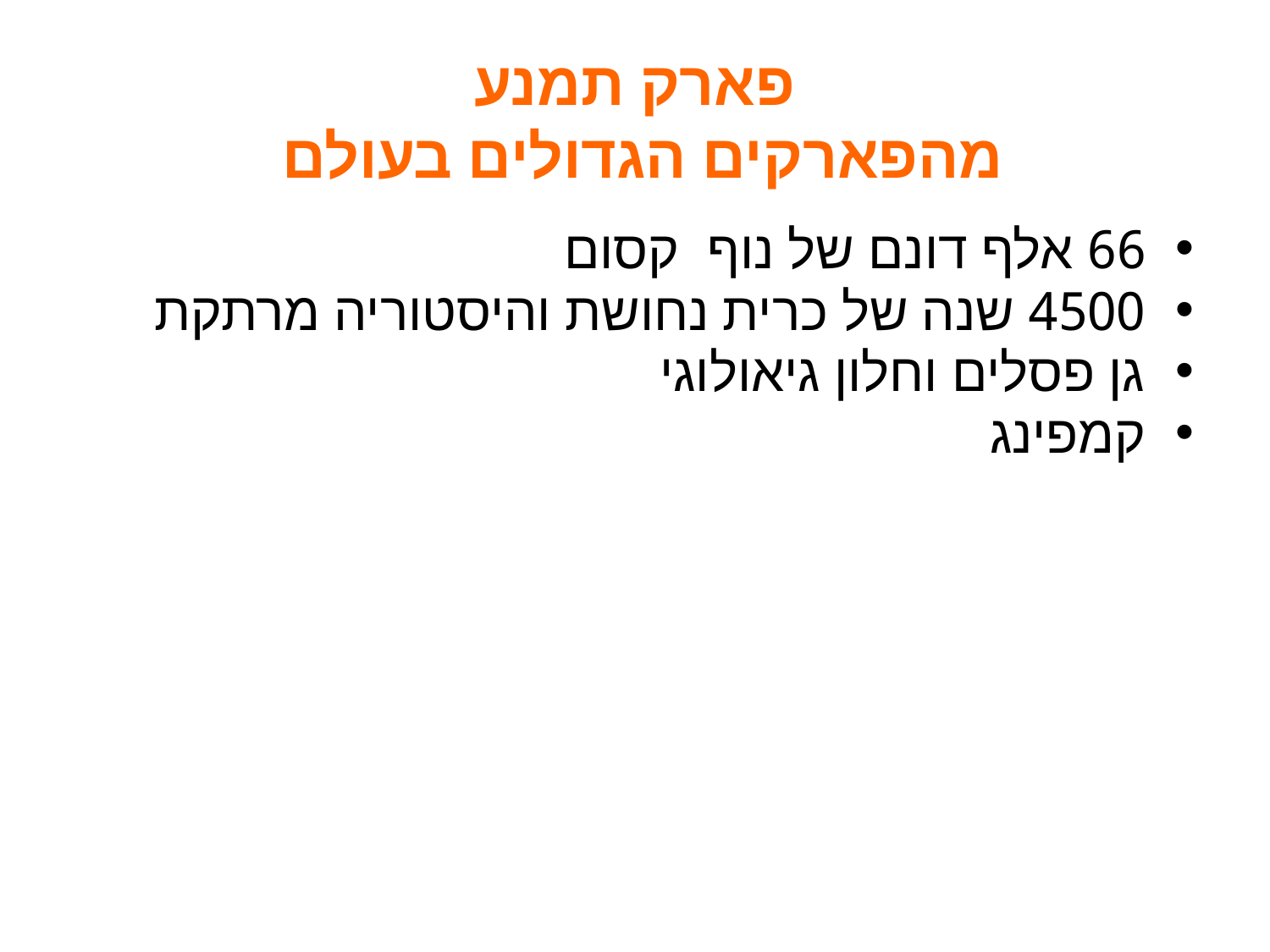

# פארק תמנע מהפארקים הגדולים בעולם
66 אלף דונם של נוף  קסום
4500 שנה של כרית נחושת והיסטוריה מרתקת
גן פסלים וחלון גיאולוגי
קמפינג